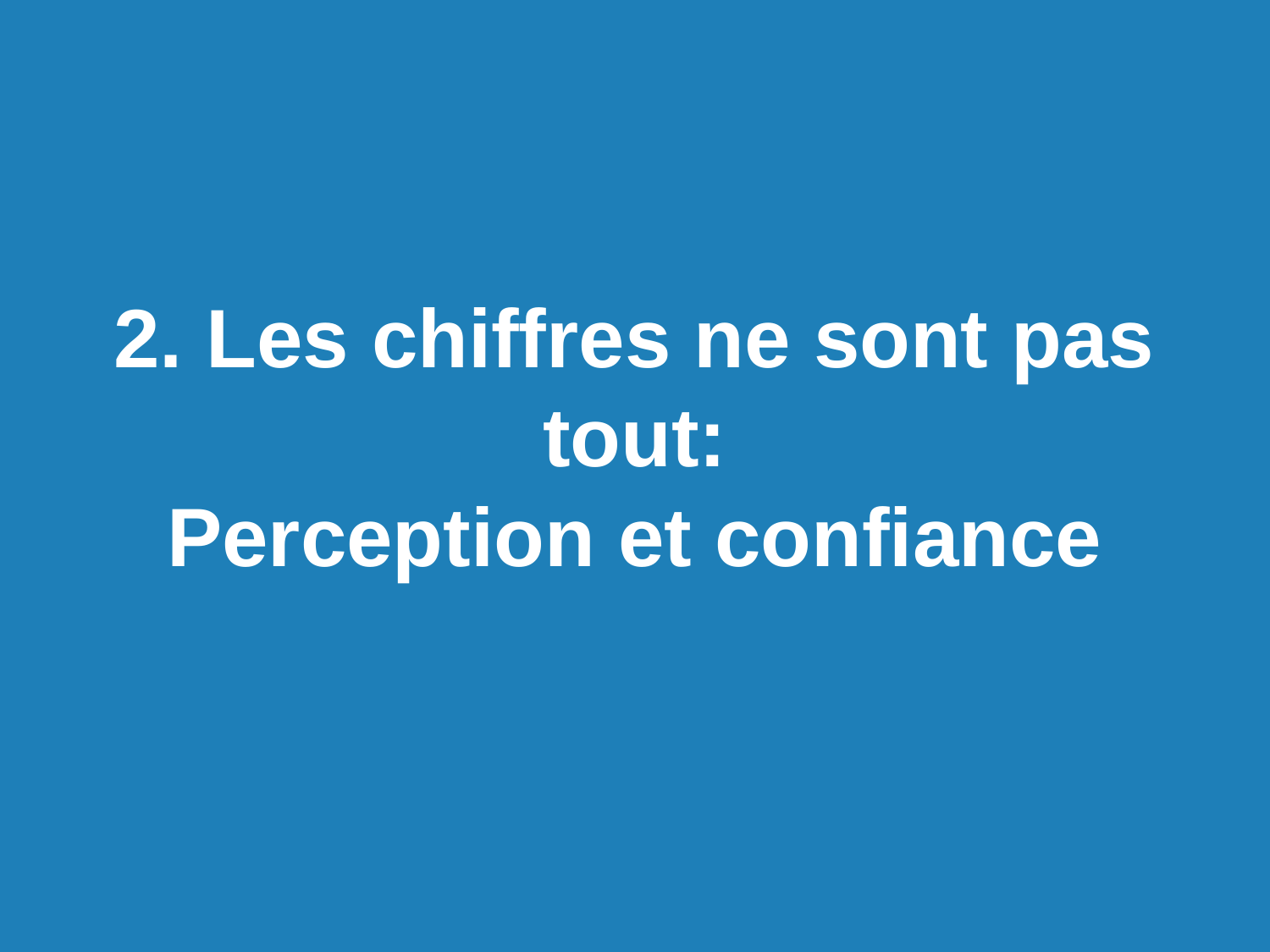

2. Les chiffres ne sont pas tout:
Perception et confiance